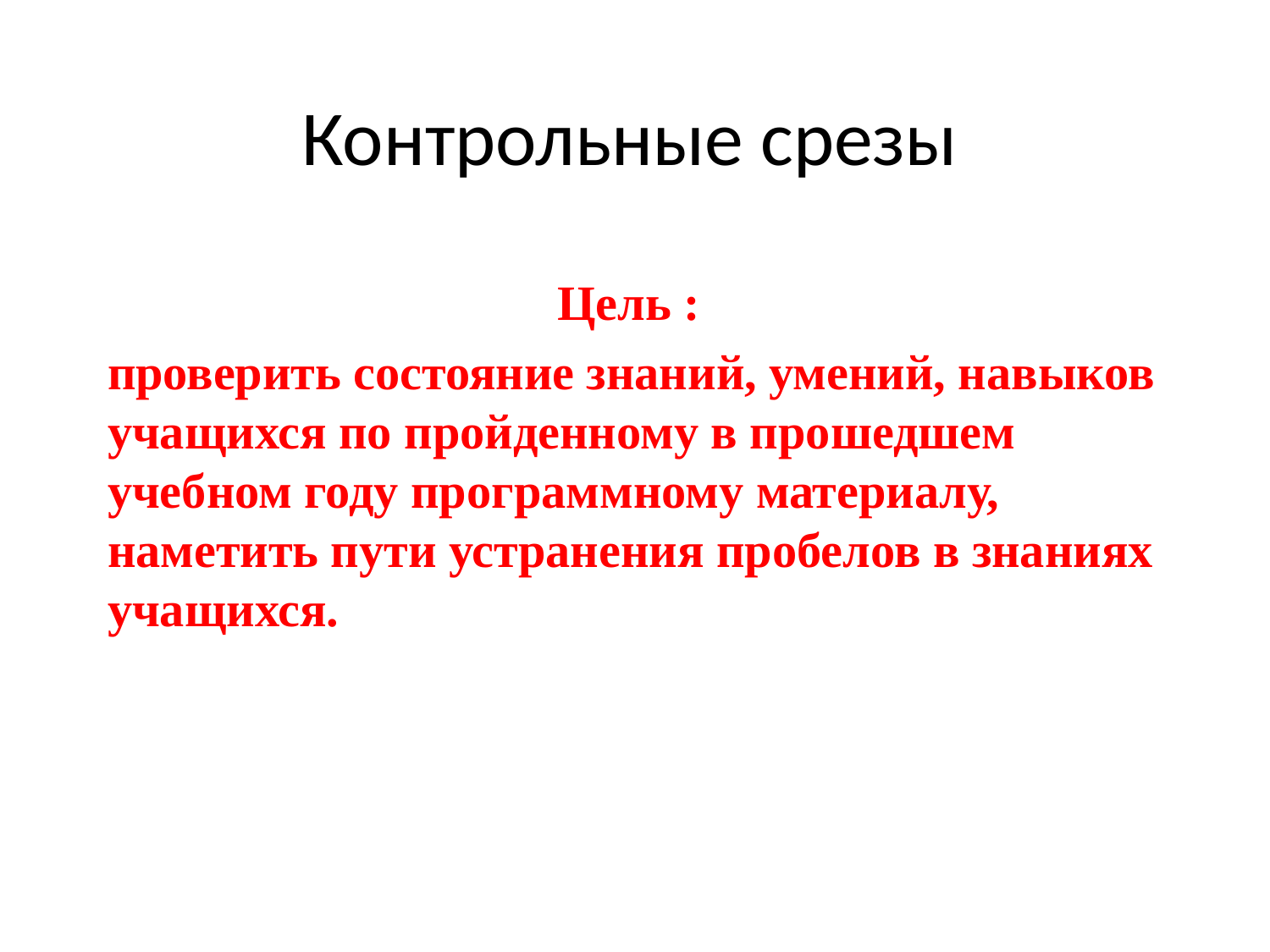

# Контрольные срезы

Цель :
проверить состояние знаний, умений, навыков учащихся по пройденному в прошедшем учебном году программному материалу, наметить пути устранения пробелов в знаниях учащихся.